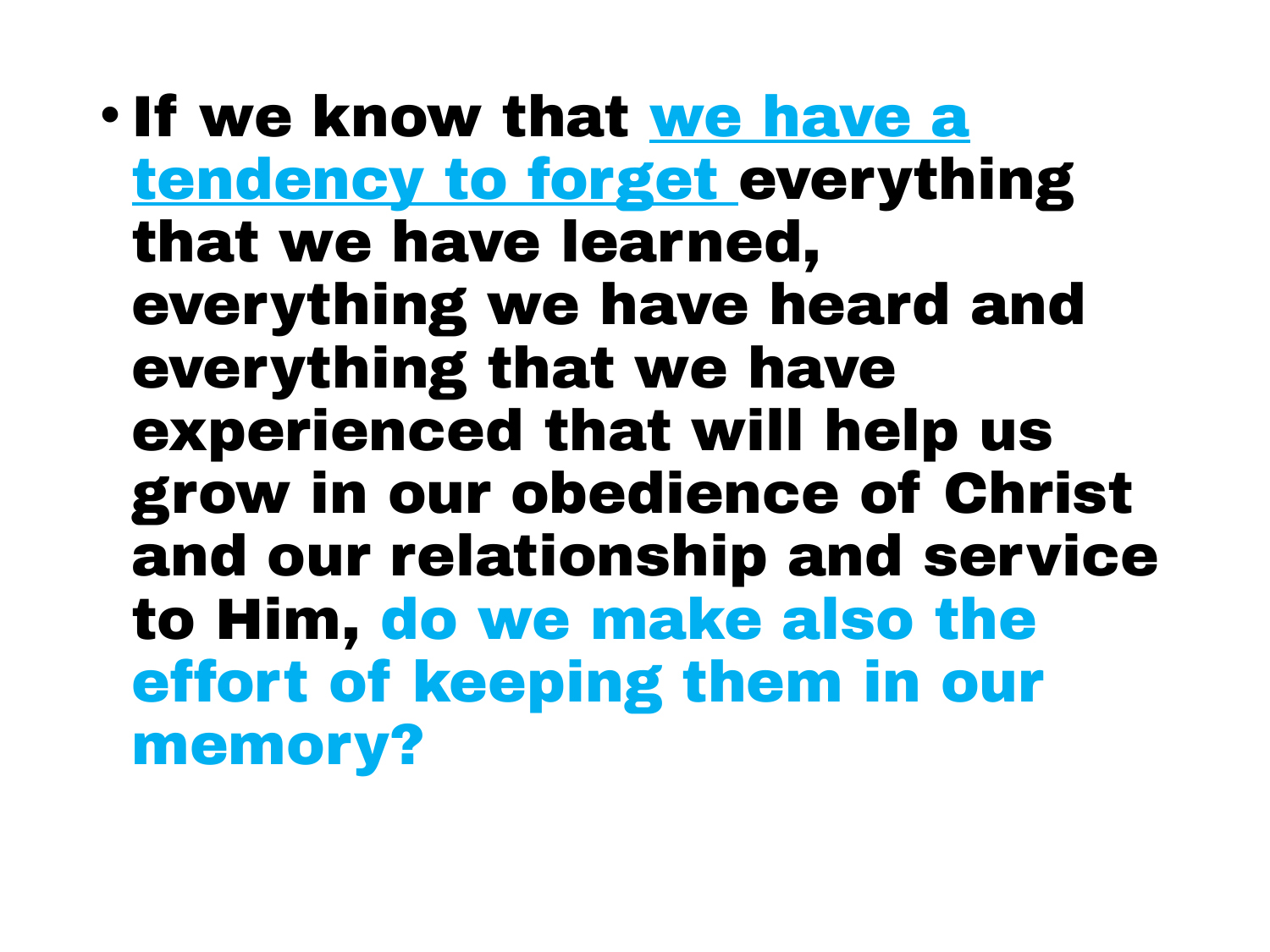

If we know that we have a tendency to forget everything that we have learned, everything we have heard and everything that we have experienced that will help us grow in our obedience of Christ and our relationship and service to Him, do we make also the effort of keeping them in our memory?